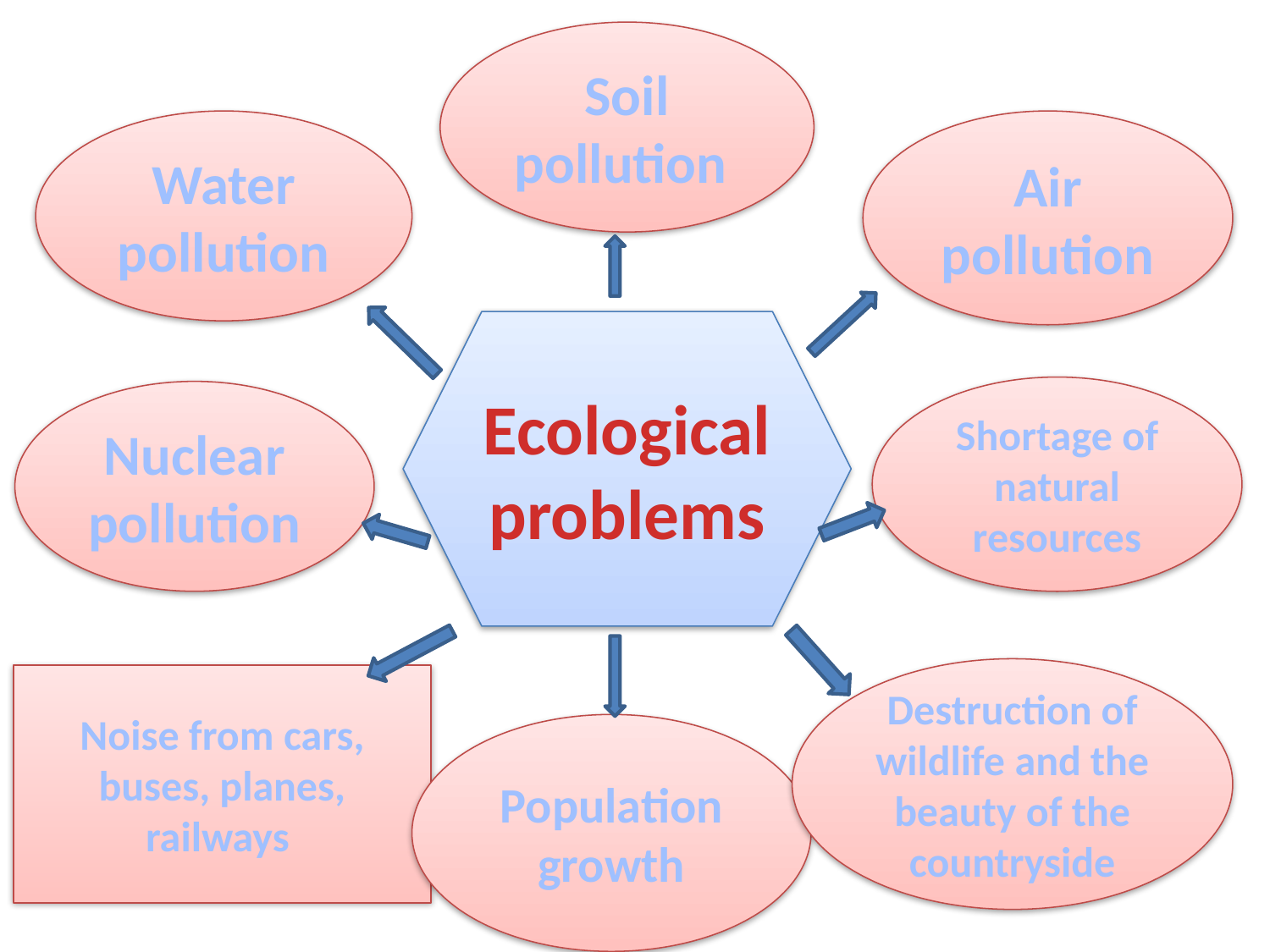

Soil pollution
Water pollution
Air pollution

#
Ecological problems
Shortage of natural resources
Nuclear pollution

Destruction of wildlife and the beauty of the countryside
Noise from cars, buses, planes, railways
Population growth